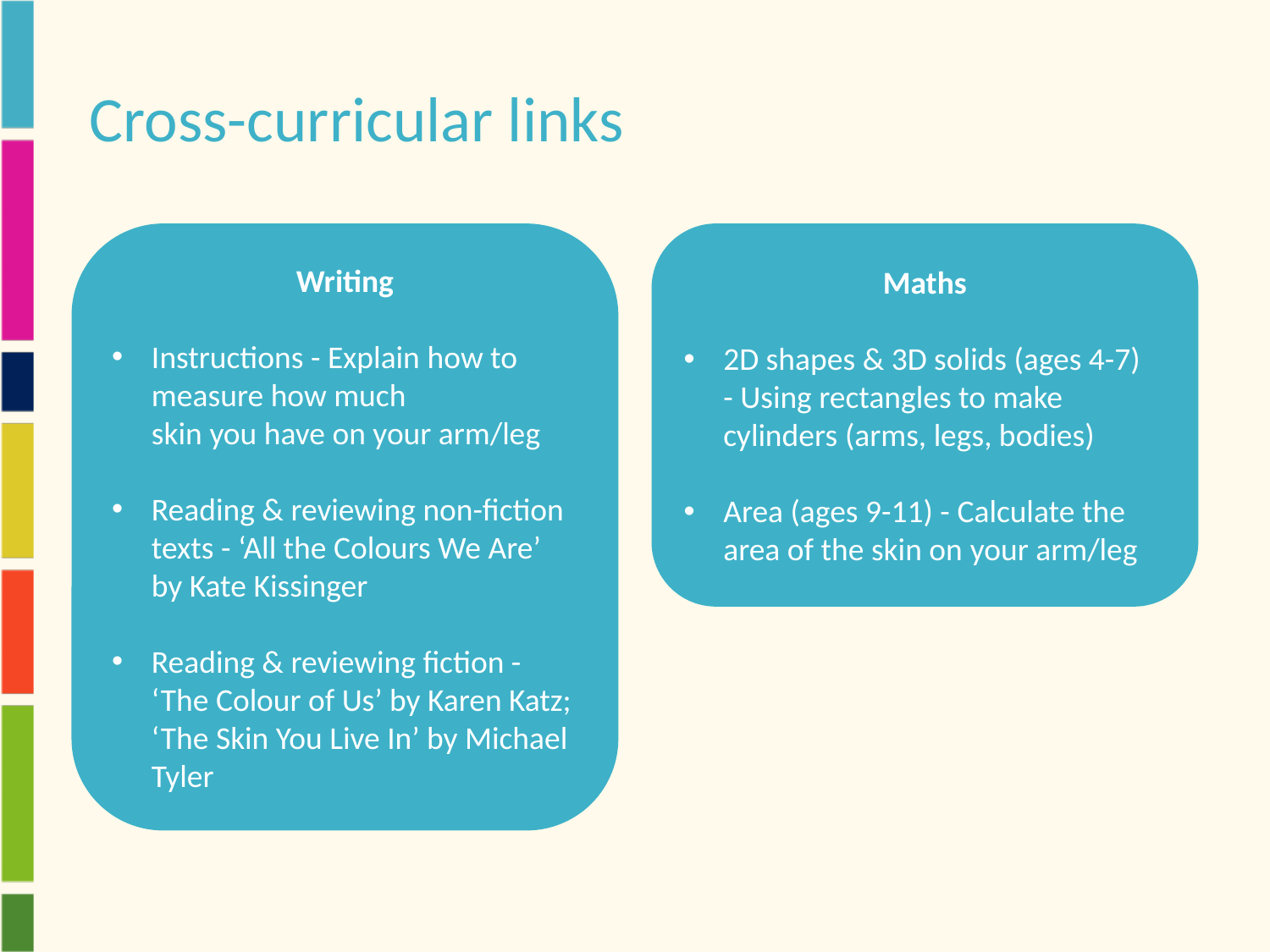

# Cross-curricular links
Writing

Instructions - Explain how to measure how much skin you have on your arm/leg
Reading & reviewing non-fiction texts - ‘All the Colours We Are’ by Kate Kissinger

Reading & reviewing fiction - ‘The Colour of Us’ by Karen Katz; ‘The Skin You Live In’ by Michael Tyler
Maths

2D shapes & 3D solids (ages 4-7) - Using rectangles to make cylinders (arms, legs, bodies)

Area (ages 9-11) - Calculate the area of the skin on your arm/leg